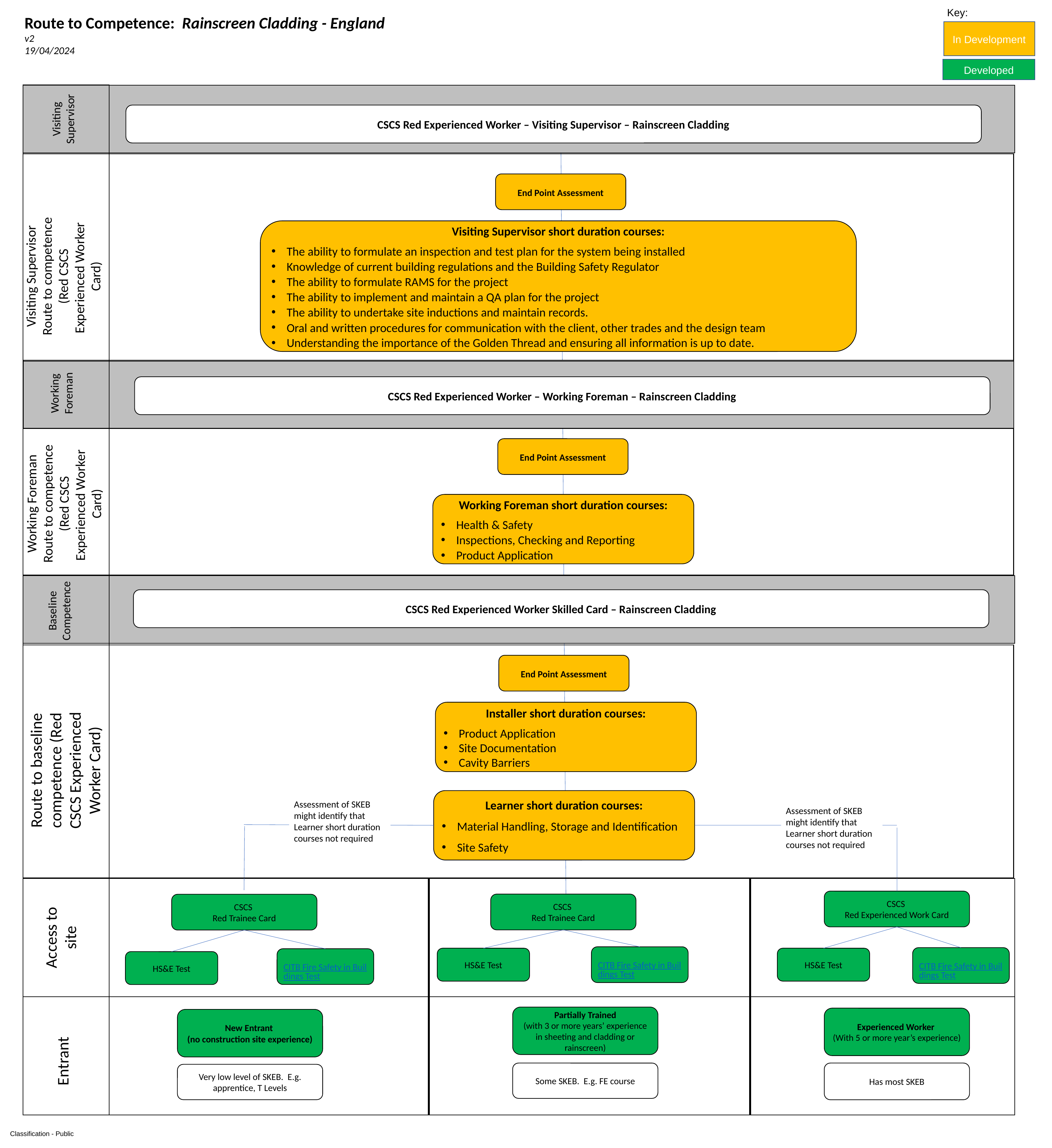

Key:
In Development
Developed
Route to Competence:  Rainscreen Cladding - England
v2
19/04/2024

Visiting Supervisor
CSCS Red Experienced Worker – Visiting Supervisor – Rainscreen Cladding

End Point Assessment
Visiting Supervisor short duration courses:
The ability to formulate an inspection and test plan for the system being installed
Knowledge of current building regulations and the Building Safety Regulator
The ability to formulate RAMS for the project
The ability to implement and maintain a QA plan for the project
The ability to undertake site inductions and maintain records.
Oral and written procedures for communication with the client, other trades and the design team
Understanding the importance of the Golden Thread and ensuring all information is up to date.
Visiting Supervisor Route to competence (Red CSCS Experienced Worker  Card)

CSCS Red Experienced Worker – Working Foreman – Rainscreen Cladding
Working Foreman

End Point Assessment
Working Foreman Route to competence (Red CSCS Experienced Worker  Card)
Working Foreman short duration courses:
Health & Safety
Inspections, Checking and Reporting
Product Application

CSCS Red Experienced Worker Skilled Card – Rainscreen Cladding
Baseline Competence

End Point Assessment
Installer short duration courses:
Product Application
Site Documentation
Cavity Barriers
Route to baseline competence (Red CSCS Experienced Worker Card)
Learner short duration courses:
Material Handling, Storage and Identification
Site Safety
Assessment of SKEB might identify that Learner short duration courses not required
Assessment of SKEB might identify that Learner short duration courses not required

CSCS
Red Experienced Work Card
CSCS
Red Trainee Card
CSCS
Red Trainee Card
Access to site
CITB Fire Safety in Buildings Test
CITB Fire Safety in Buildings Test
HS&E Test
HS&E Test
CITB Fire Safety in Buildings Test
HS&E Test

Partially Trained
(with 3 or more years’ experience in sheeting and cladding or rainscreen)
Experienced Worker
(With 5 or more year’s experience)
New Entrant
(no construction site experience)
Entrant
Some SKEB.  E.g. FE course
Has most SKEB
Very low level of SKEB.  E.g. apprentice, T Levels